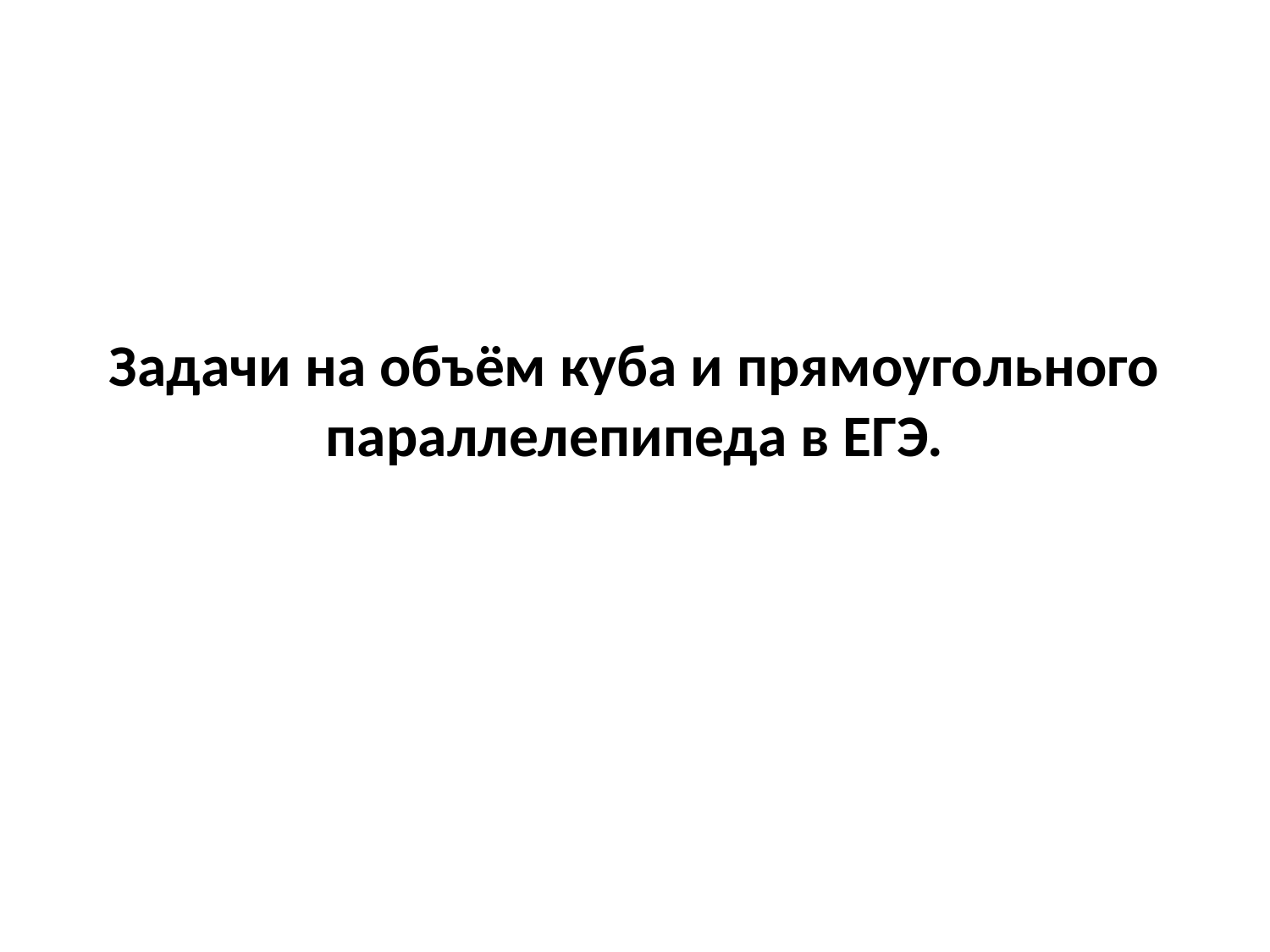

# Задачи на объём куба и прямоугольного параллелепипеда в ЕГЭ.